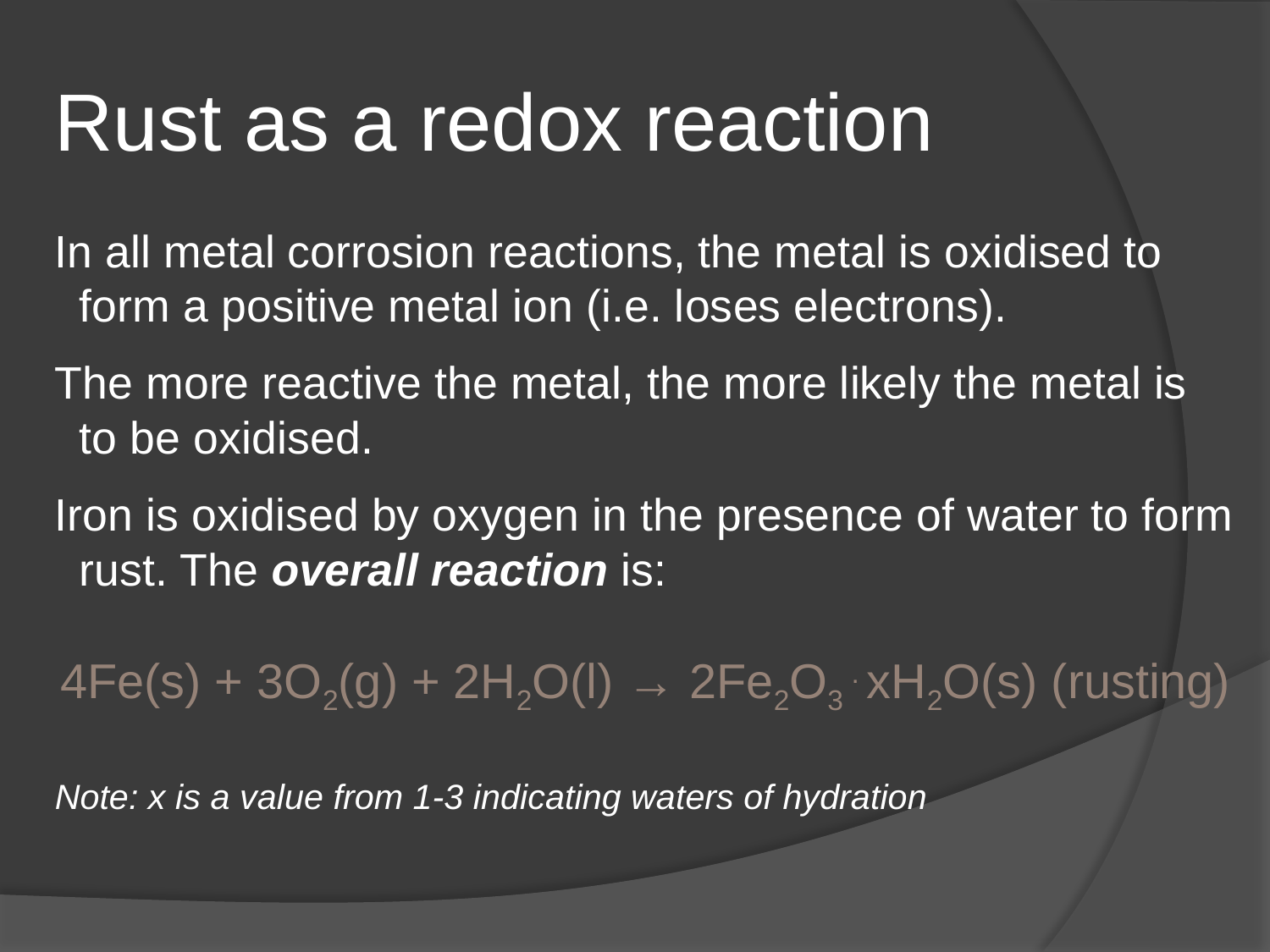

Rust as a redox reaction
In all metal corrosion reactions, the metal is oxidised to form a positive metal ion (i.e. loses electrons).

The more reactive the metal, the more likely the metal is to be oxidised.

Iron is oxidised by oxygen in the presence of water to form rust. The overall reaction is:

4Fe(s) + 3O2(g) + 2H2O(l) → 2Fe2O3 . xH2O(s) (rusting)

Note: x is a value from 1-3 indicating waters of hydration